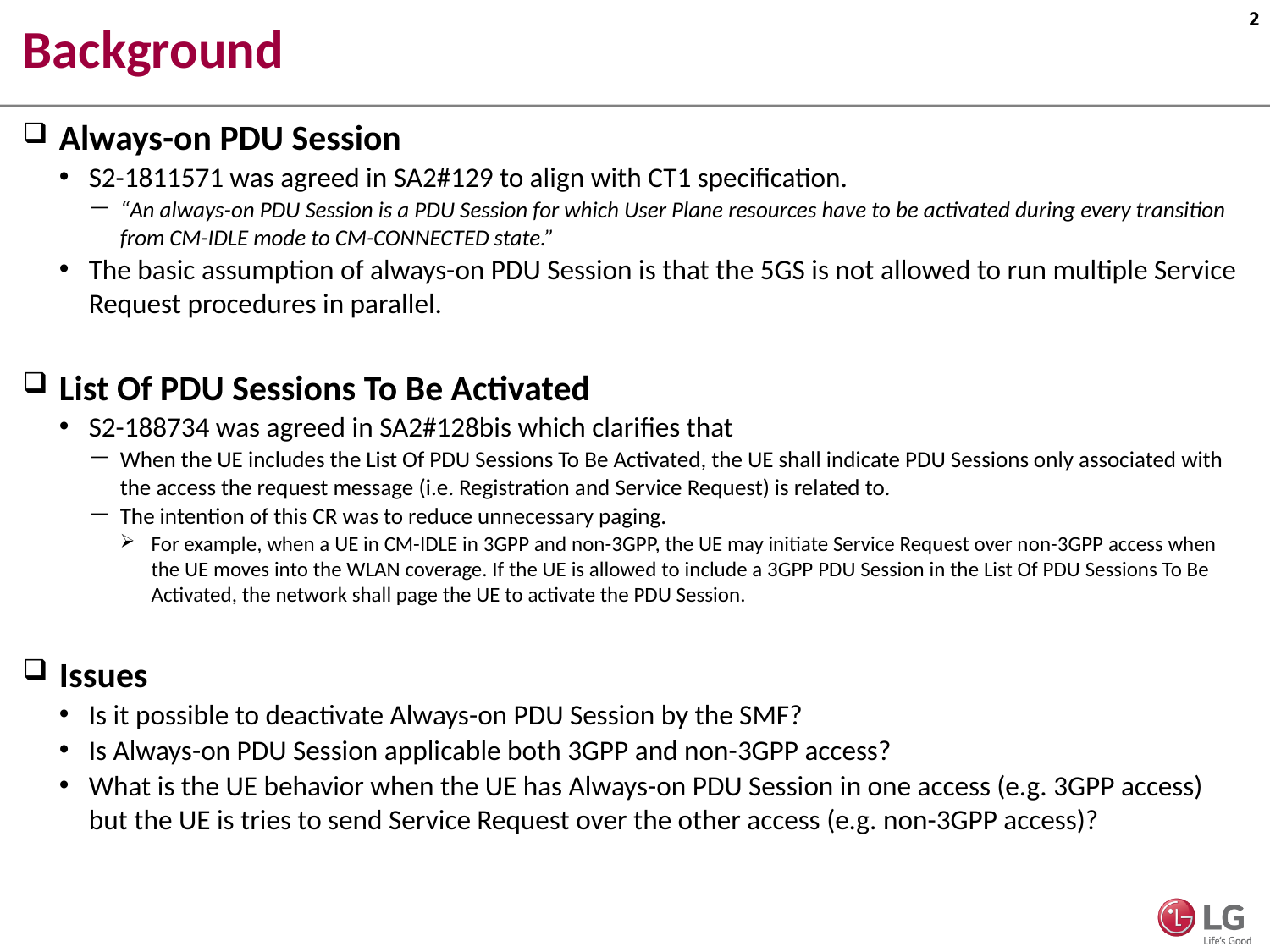

# Background
Always-on PDU Session
S2-1811571 was agreed in SA2#129 to align with CT1 specification.
“An always-on PDU Session is a PDU Session for which User Plane resources have to be activated during every transition from CM-IDLE mode to CM-CONNECTED state.”
The basic assumption of always-on PDU Session is that the 5GS is not allowed to run multiple Service Request procedures in parallel.

List Of PDU Sessions To Be Activated
S2-188734 was agreed in SA2#128bis which clarifies that
When the UE includes the List Of PDU Sessions To Be Activated, the UE shall indicate PDU Sessions only associated with the access the request message (i.e. Registration and Service Request) is related to.
The intention of this CR was to reduce unnecessary paging.
For example, when a UE in CM-IDLE in 3GPP and non-3GPP, the UE may initiate Service Request over non-3GPP access when the UE moves into the WLAN coverage. If the UE is allowed to include a 3GPP PDU Session in the List Of PDU Sessions To Be Activated, the network shall page the UE to activate the PDU Session.

Issues
Is it possible to deactivate Always-on PDU Session by the SMF?
Is Always-on PDU Session applicable both 3GPP and non-3GPP access?
What is the UE behavior when the UE has Always-on PDU Session in one access (e.g. 3GPP access) but the UE is tries to send Service Request over the other access (e.g. non-3GPP access)?